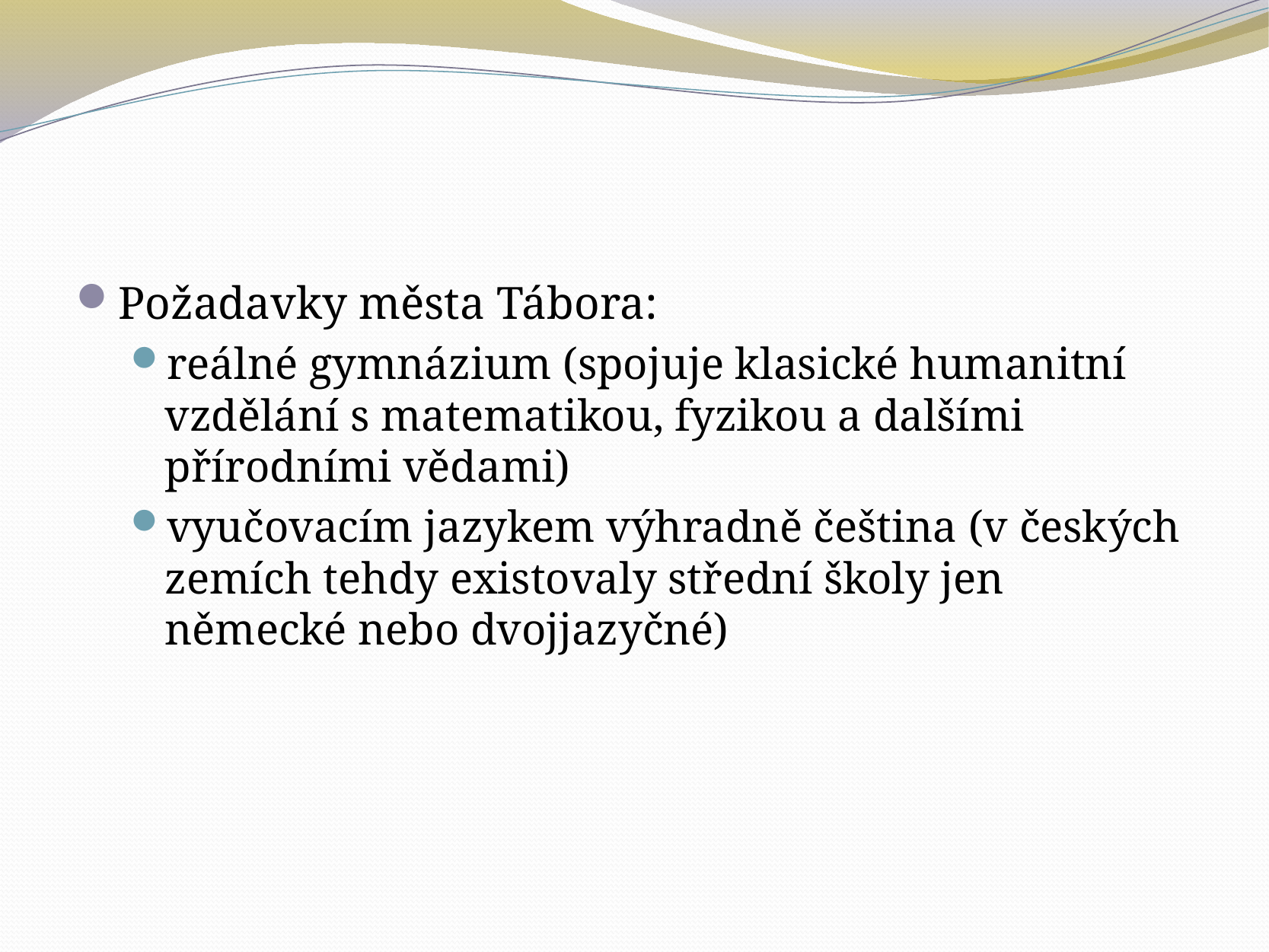

#
Požadavky města Tábora:
reálné gymnázium (spojuje klasické humanitní vzdělání s matematikou, fyzikou a dalšími přírodními vědami)
vyučovacím jazykem výhradně čeština (v českých zemích tehdy existovaly střední školy jen německé nebo dvojjazyčné)